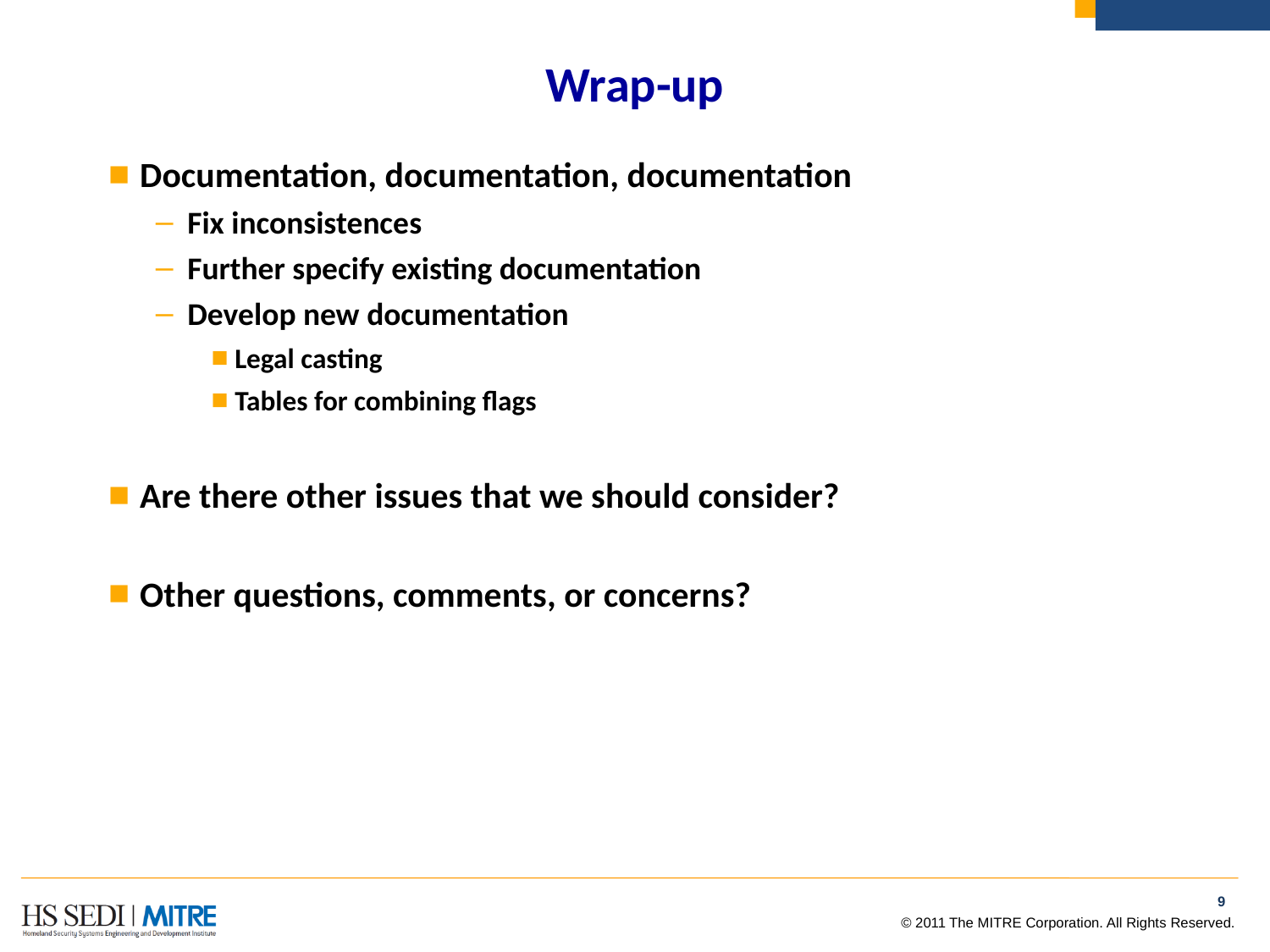

# Wrap-up
Documentation, documentation, documentation
Fix inconsistences
Further specify existing documentation
Develop new documentation
Legal casting
Tables for combining flags

Are there other issues that we should consider?

Other questions, comments, or concerns?

9